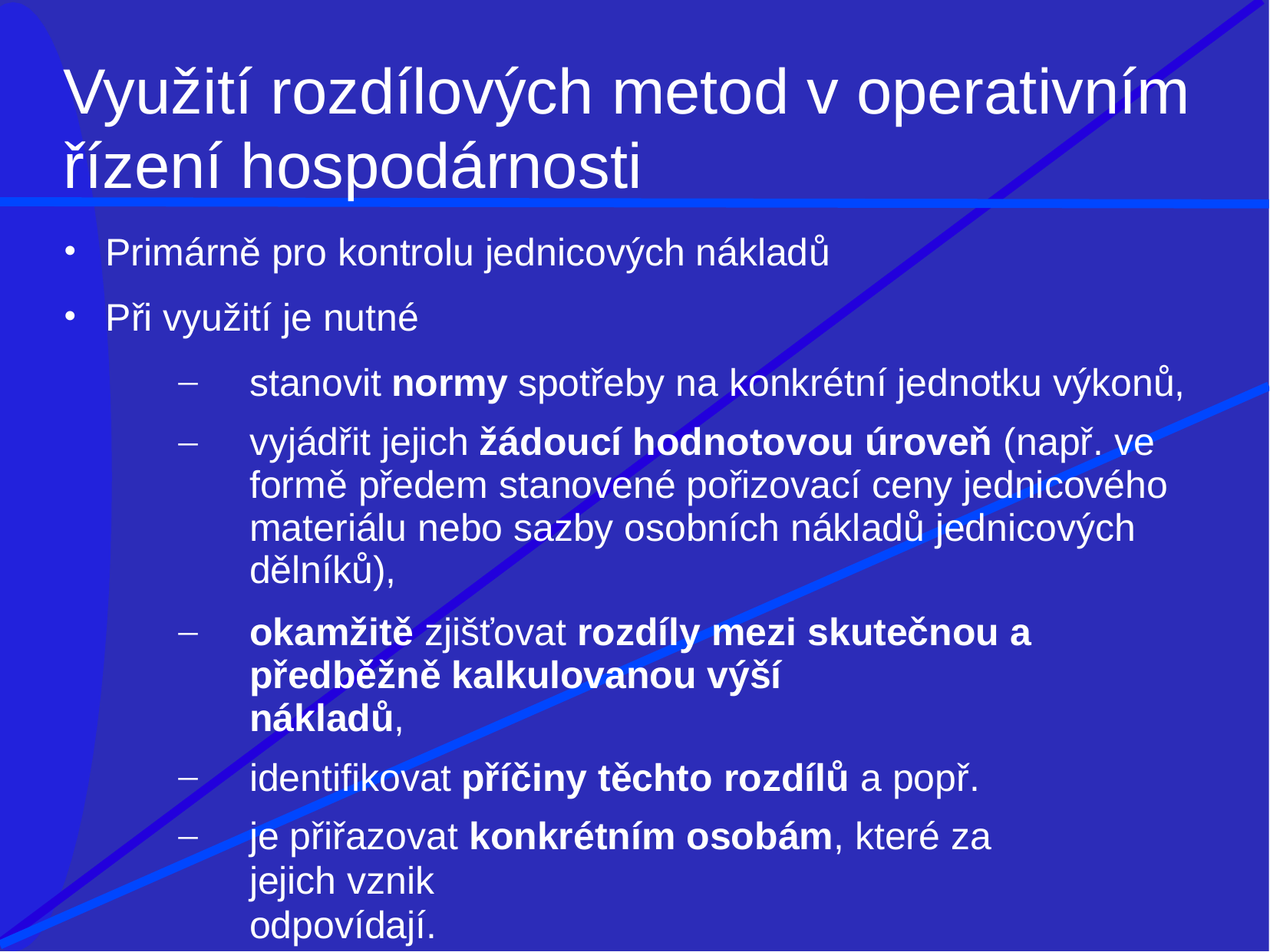

# Využití rozdílových metod v operativním
řízení hospodárnosti
Primárně pro kontrolu jednicových nákladů
Při využití je nutné
stanovit normy spotřeby na konkrétní jednotku výkonů,
vyjádřit jejich žádoucí hodnotovou úroveň (např. ve formě předem stanovené pořizovací ceny jednicového materiálu nebo sazby osobních nákladů jednicových dělníků),
okamžitě zjišťovat rozdíly mezi skutečnou a předběžně kalkulovanou výší	nákladů,
identifikovat příčiny těchto rozdílů a popř.
je přiřazovat konkrétním osobám, které za jejich vznik
odpovídají.